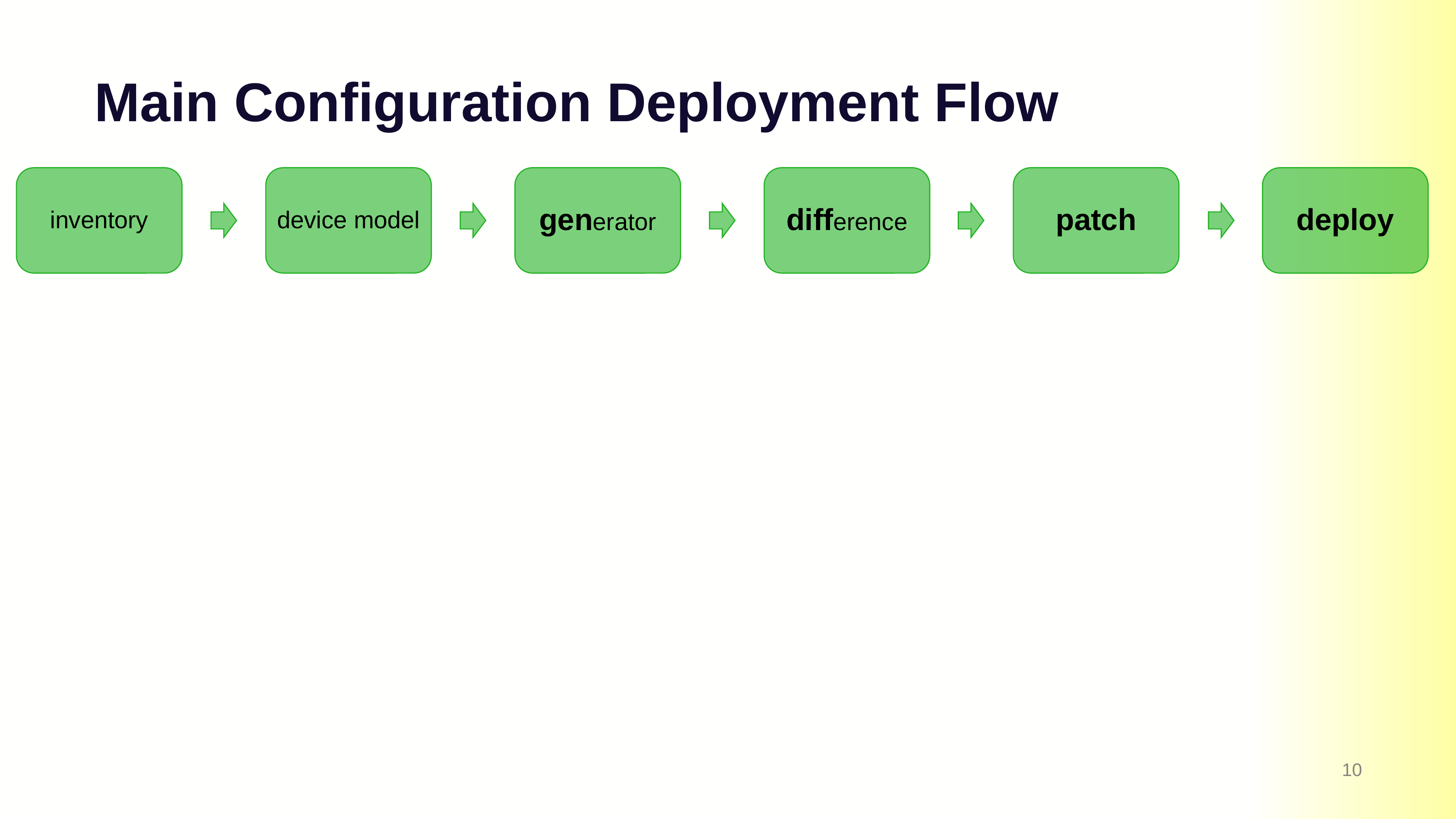

# Main Configuration Deployment Flow
deploy
patch
difference
generator
inventory
device model

desired configuration
10